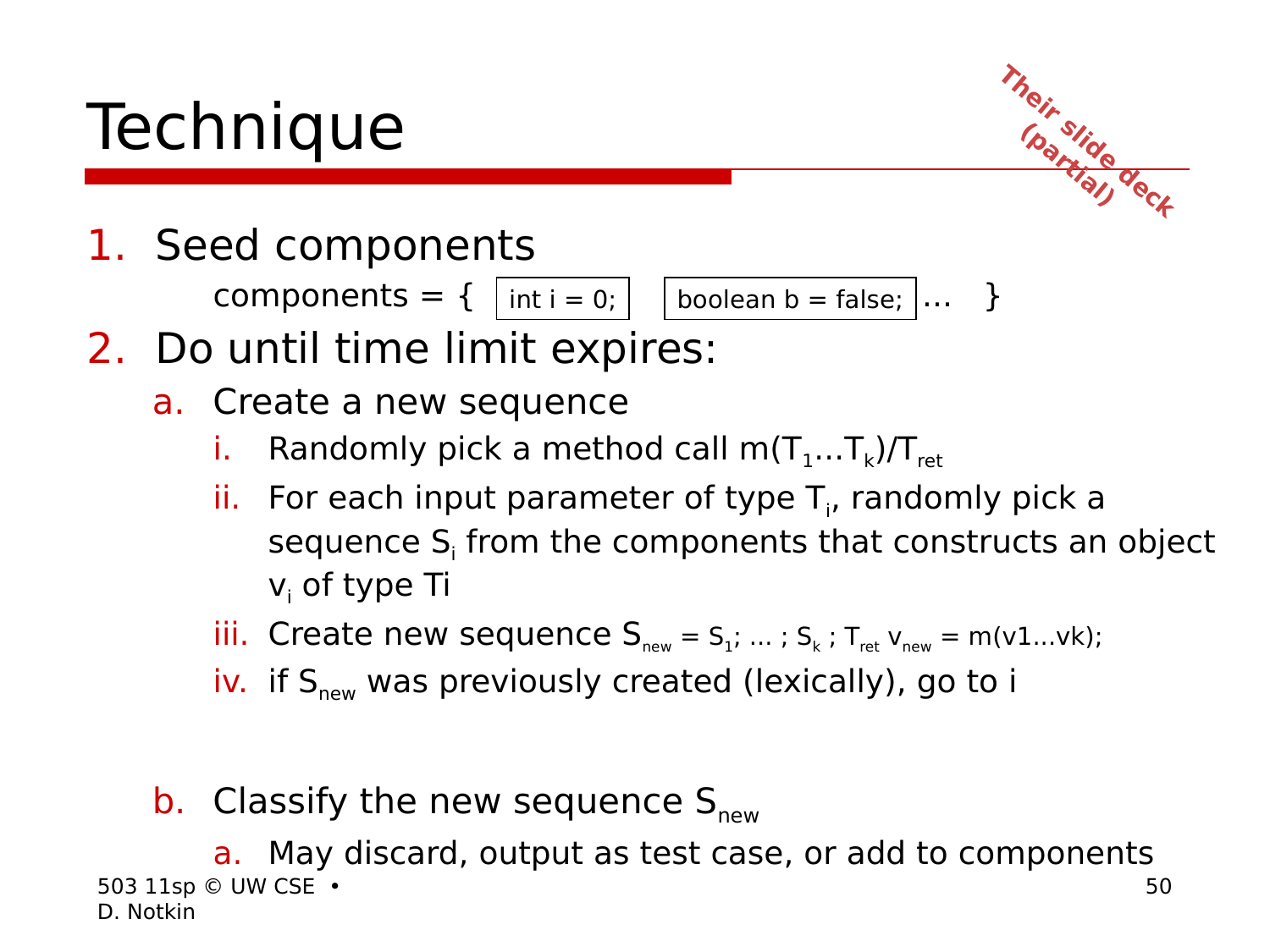

# Technique
Their slide deck
(partial)
Seed components
components = {                                            ...   }
Do until time limit expires:
Create a new sequence
Randomly pick a method call m(T1...Tk)/Tret
For each input parameter of type Ti, randomly pick a sequence Si from the components that constructs an object vi of type Ti
Create new sequence Snew = S1; ... ; Sk ; Tret vnew = m(v1...vk);
if Snew was previously created (lexically), go to i

Classify the new sequence Snew
May discard, output as test case, or add to components

int i = 0;
boolean b = false;
503 11sp © UW CSE  • D. Notkin
50